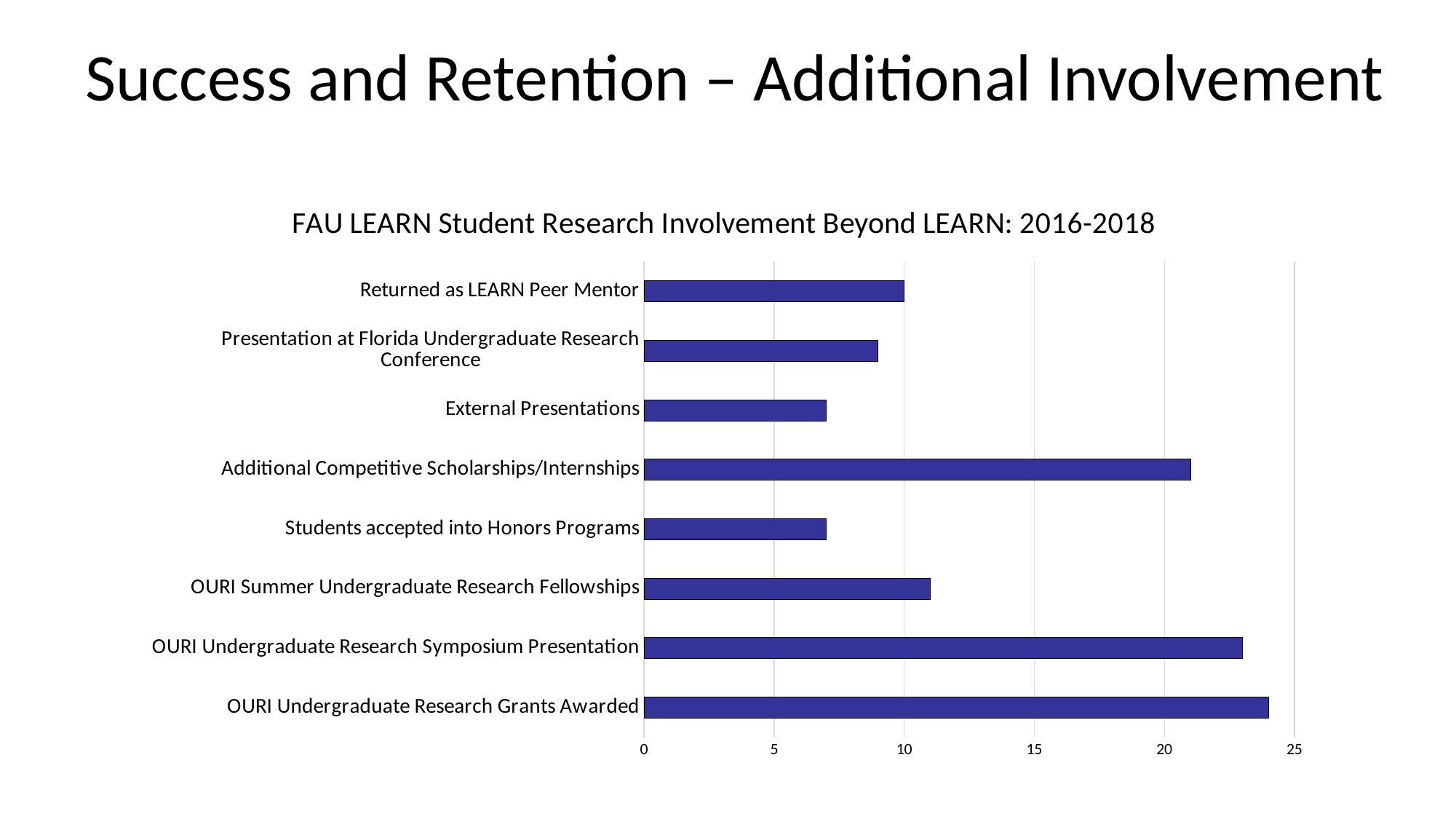

# Success and Retention – Additional Involvement

### Chart: FAU LEARN Student Research Involvement Beyond LEARN: 2016-2018

| Category |  |
|---|---|
| OURI Undergraduate Research Grants Awarded | 24.0 |
| OURI Undergraduate Research Symposium Presentation | 23.0 |
| OURI Summer Undergraduate Research Fellowships | 11.0 |
| Students accepted into Honors Programs | 7.0 |
| Additional Competitive Scholarships/Internships | 21.0 |
| External Presentations | 7.0 |
| Presentation at Florida Undergraduate Research Conference | 9.0 |
| Returned as LEARN Peer Mentor | 10.0 |